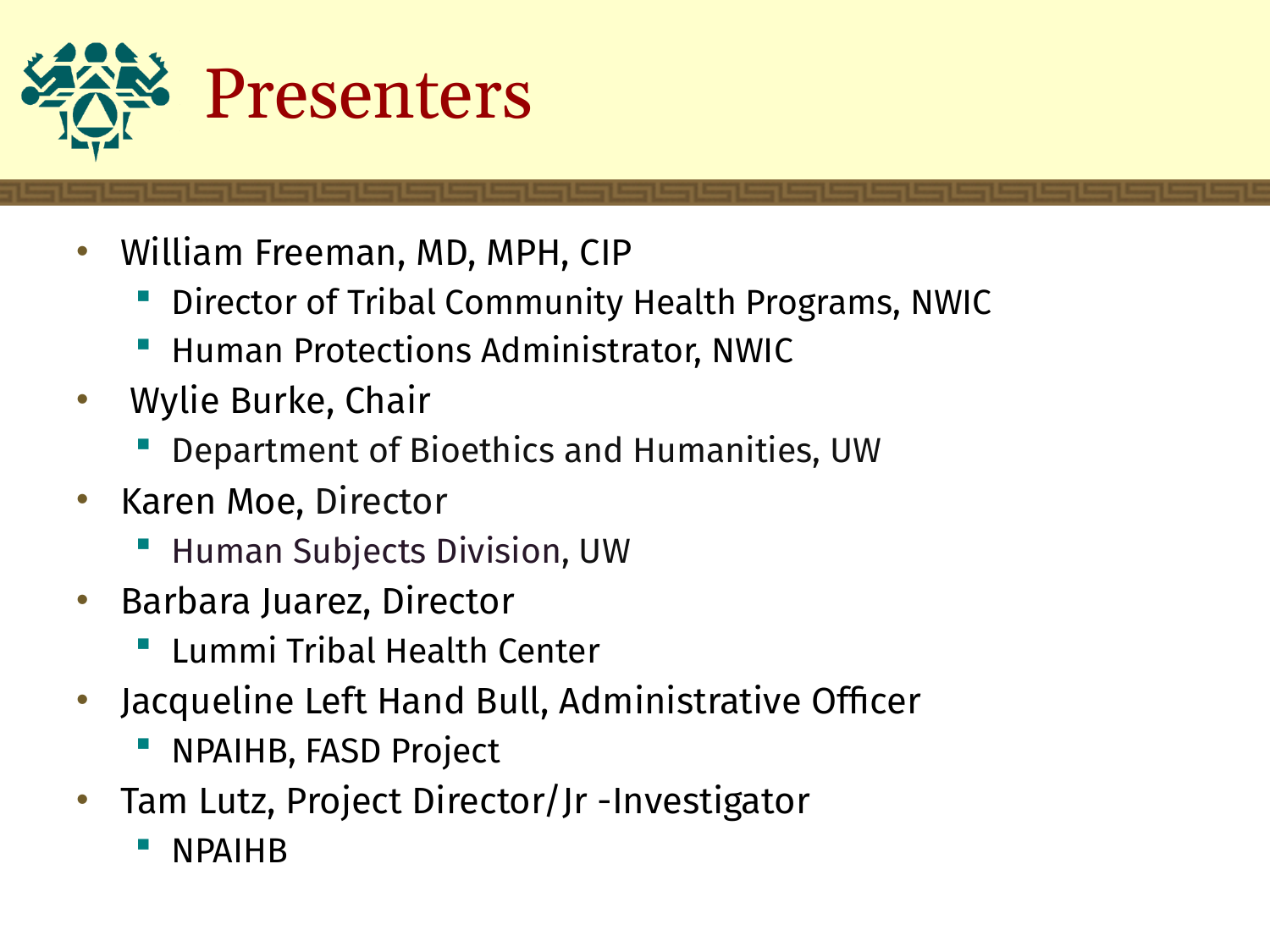

# Presenters
William Freeman, MD, MPH, CIP
Director of Tribal Community Health Programs, NWIC
Human Protections Administrator, NWIC
 Wylie Burke, Chair
Department of Bioethics and Humanities, UW
Karen Moe, Director
Human Subjects Division, UW
Barbara Juarez, Director
Lummi Tribal Health Center
Jacqueline Left Hand Bull, Administrative Officer
NPAIHB, FASD Project
Tam Lutz, Project Director/Jr -Investigator
NPAIHB